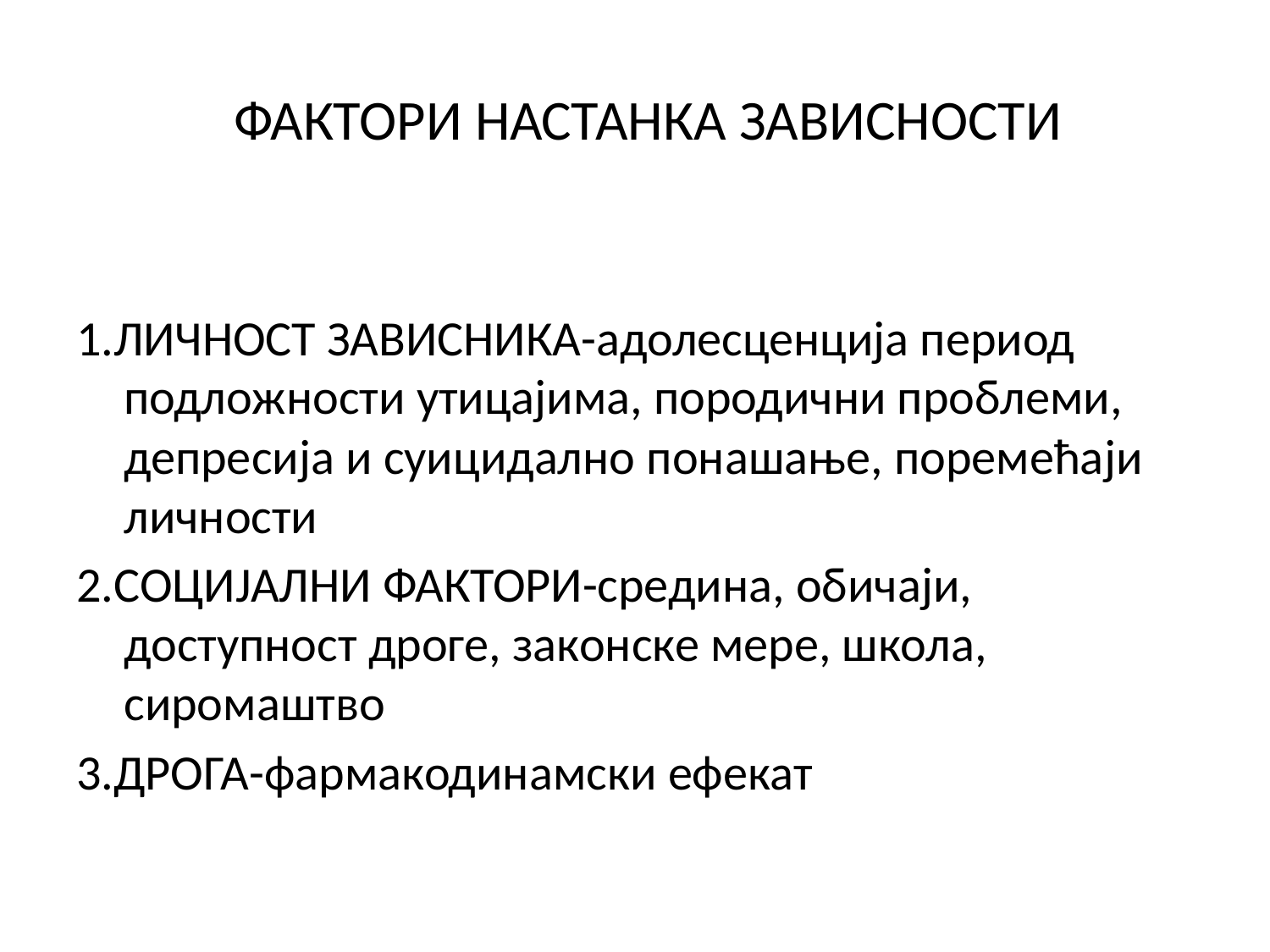

# ФАКТОРИ НАСТАНКА ЗАВИСНОСТИ

1.ЛИЧНОСТ ЗАВИСНИКА-адолесценција период подложности утицајима, породични проблеми, депресија и суицидално понашање, поремећаји личности
2.СОЦИЈАЛНИ ФАКТОРИ-средина, обичаји, доступност дроге, законске мере, школа, сиромаштво
3.ДРОГА-фармакодинамски ефекат